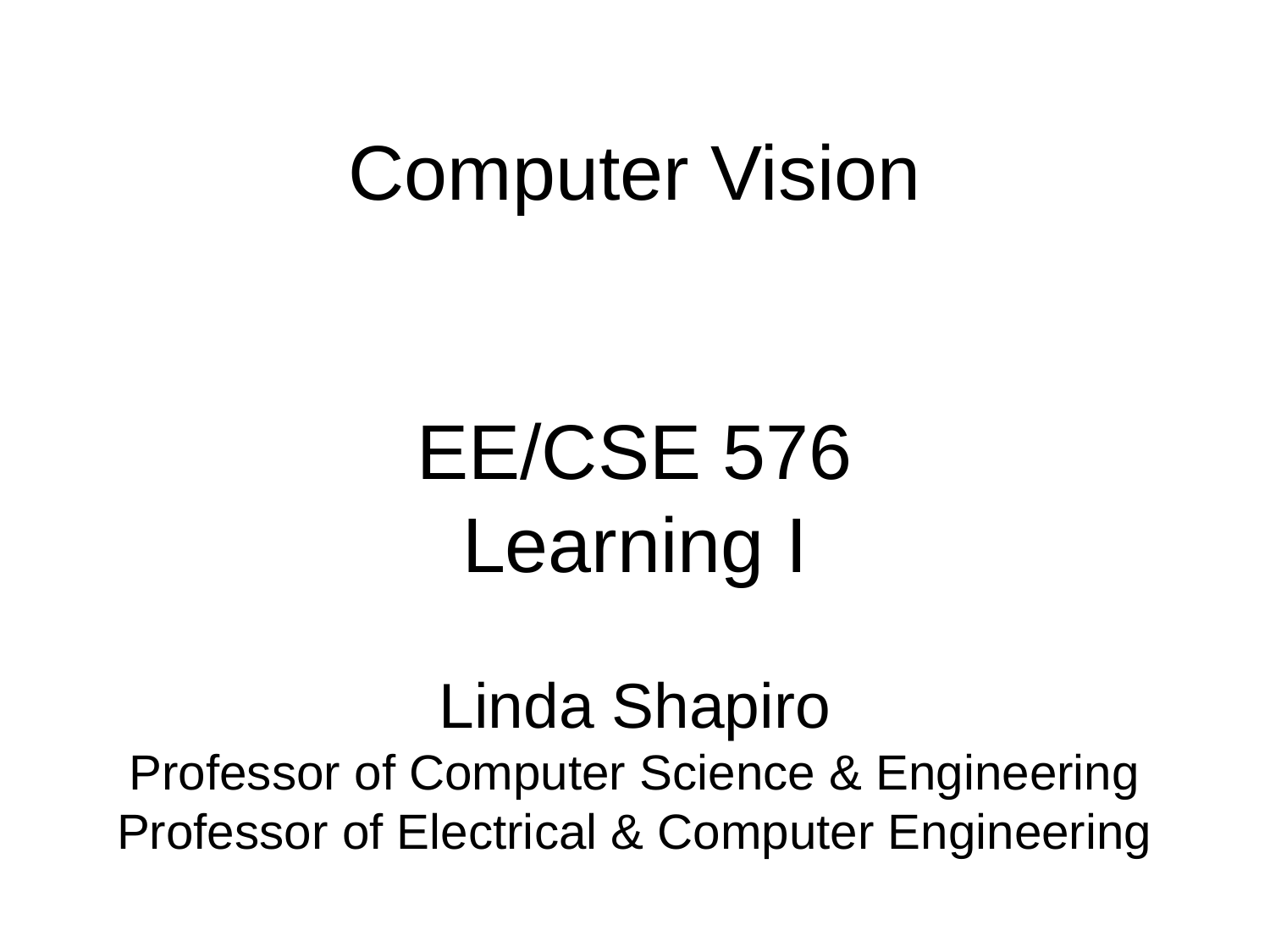

# Computer Vision EE/CSE 576 Learning I Linda Shapiro Professor of Computer Science & Engineering Professor of Electrical & Computer Engineering